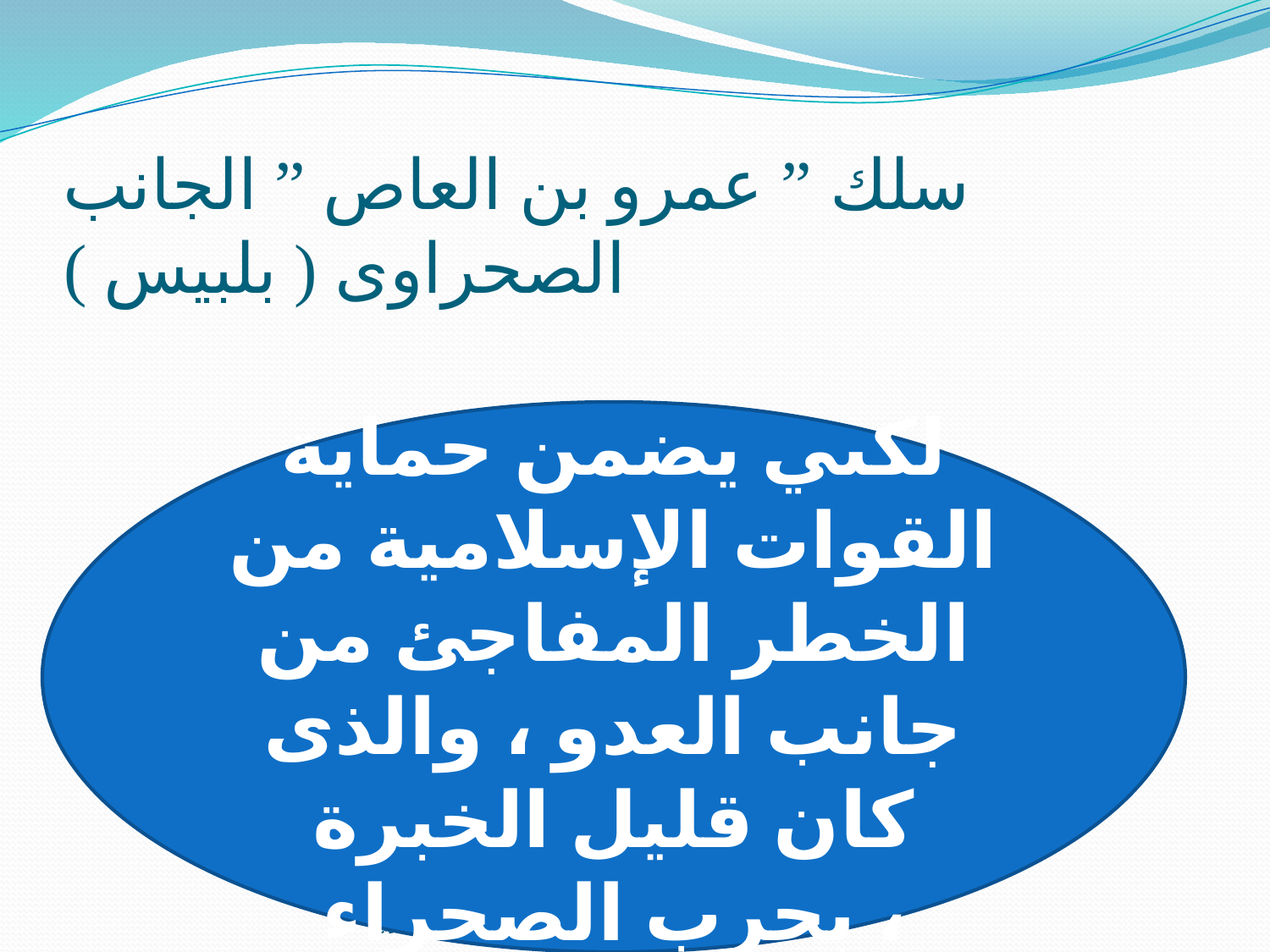

# سلك ” عمرو بن العاص ” الجانب الصحراوى ( بلبيس )
لكىي يضمن حماية القوات الإسلامية من الخطر المفاجئ من جانب العدو ، والذى كان قليل الخبرة بحرب الصحراء ،
إعداد / أ سيدة  جودة    معلم تاريخ